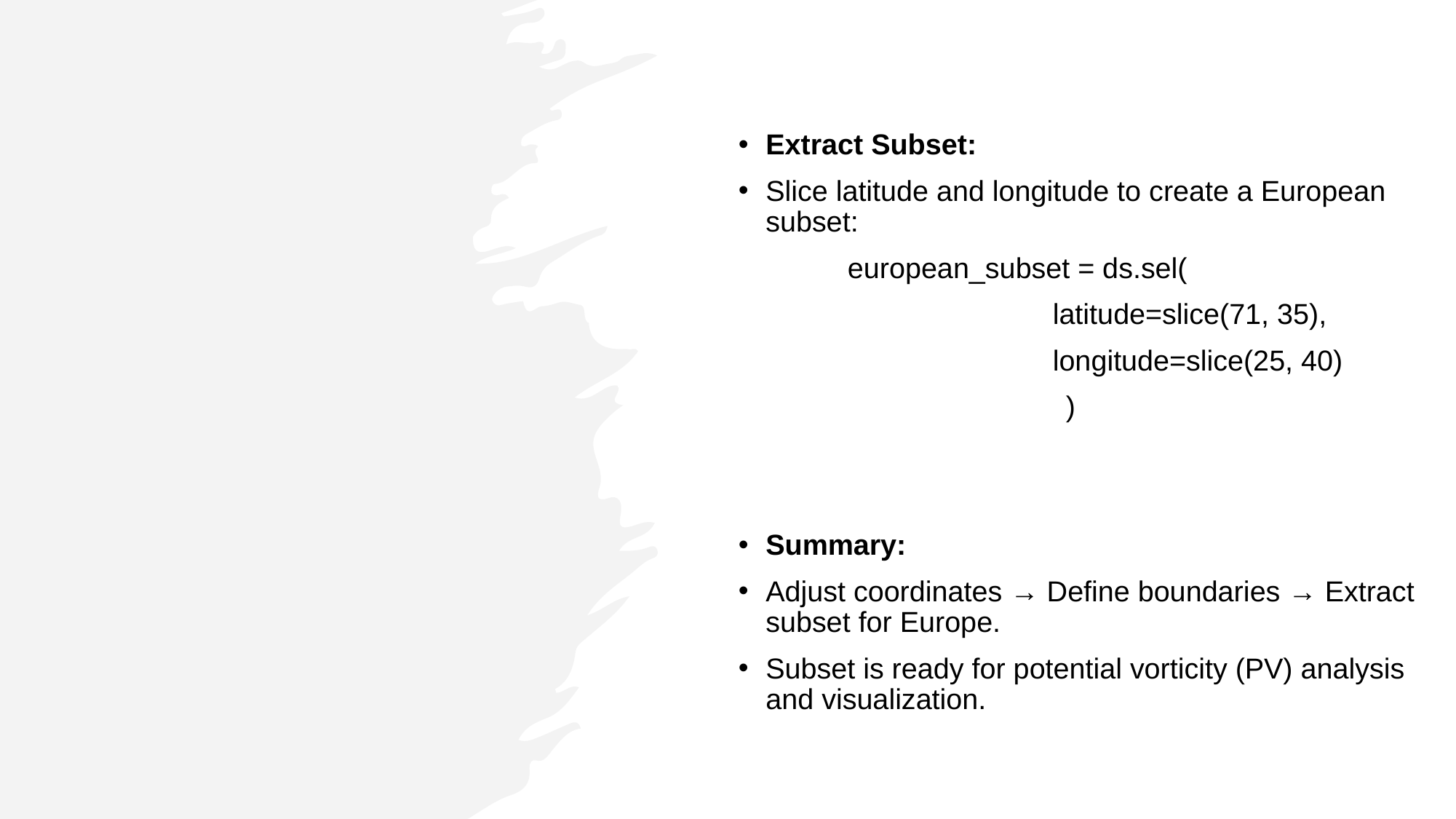

Extract Subset:
Slice latitude and longitude to create a European subset:
	european_subset = ds.sel(
		            latitude=slice(71, 35),
		            longitude=slice(25, 40)
			)

Summary:
Adjust coordinates → Define boundaries → Extract subset for Europe.
Subset is ready for potential vorticity (PV) analysis and visualization.